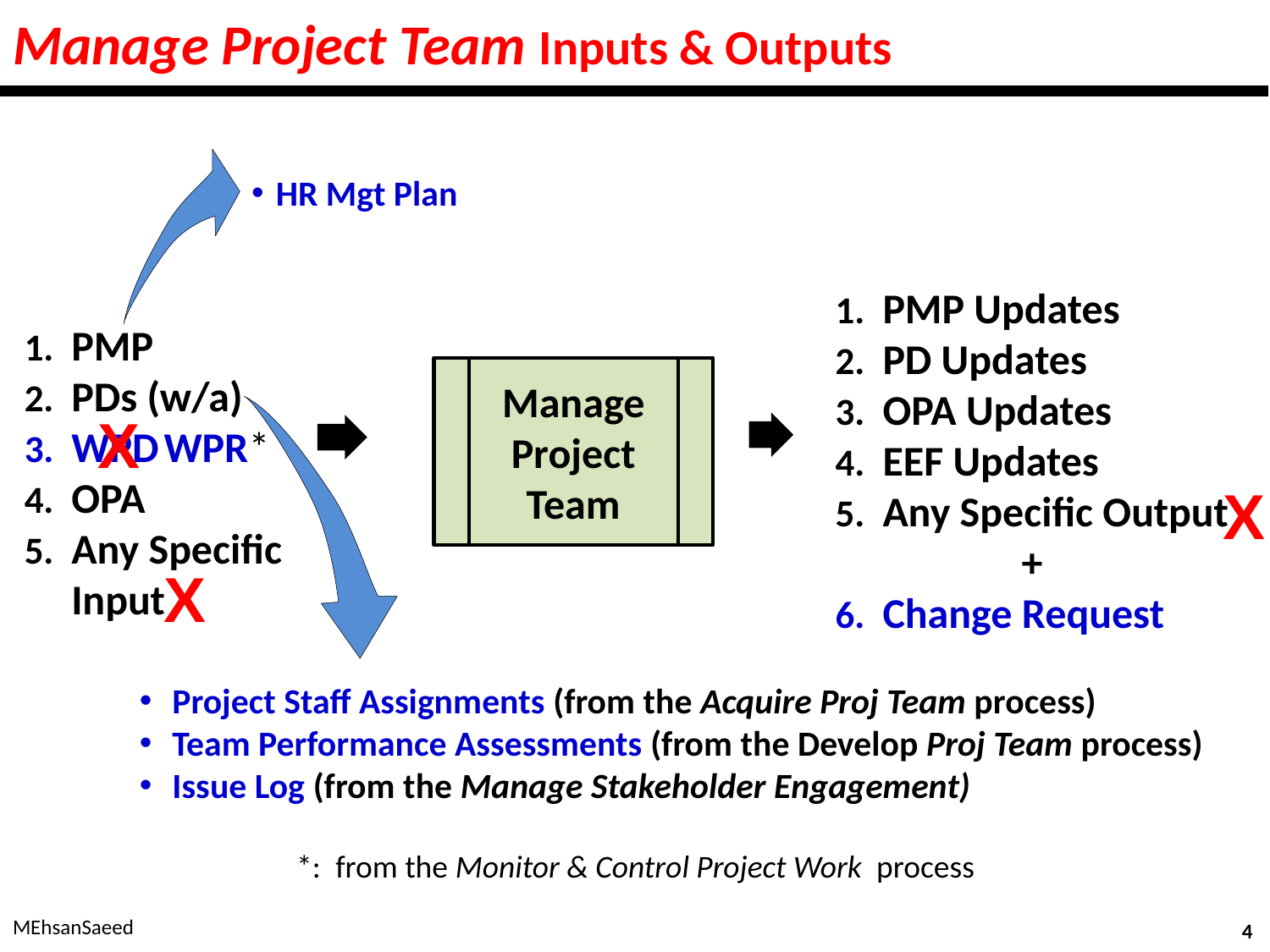

# Manage Project Team Inputs & Outputs

HR Mgt Plan
PMP Updates
PD Updates
OPA Updates
EEF Updates
Any Specific Output
+
Change Request
PMP
PDs (w/a)
WPD
OPA
Any Specific Input
Manage Project Team
X

WPR*

X
X
Project Staff Assignments (from the Acquire Proj Team process)
Team Performance Assessments (from the Develop Proj Team process)
Issue Log (from the Manage Stakeholder Engagement)
*:	from the Monitor & Control Project Work  process
MEhsanSaeed
4